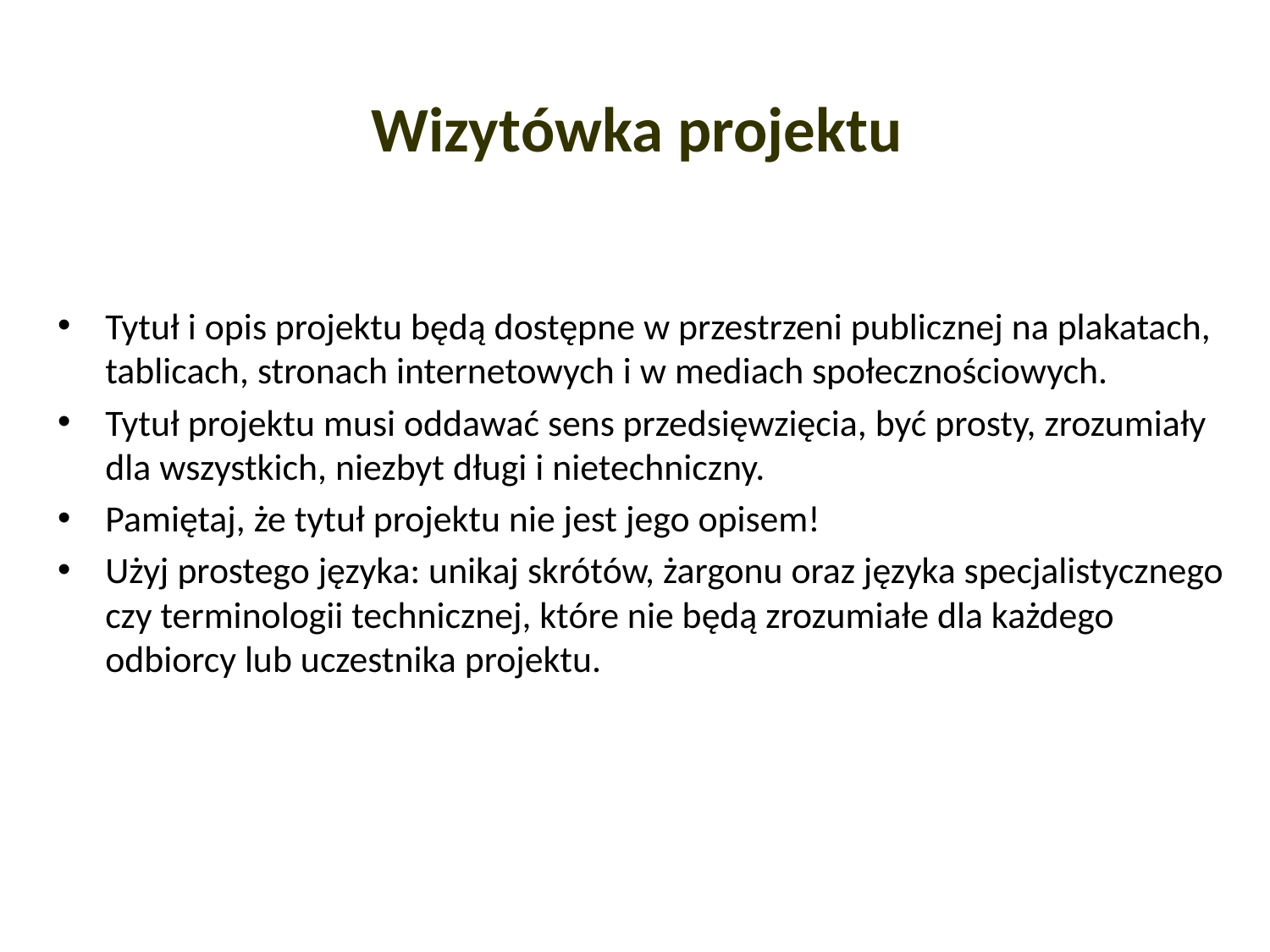

# Wizytówka projektu
Tytuł i opis projektu będą dostępne w przestrzeni publicznej na plakatach, tablicach, stronach internetowych i w mediach społecznościowych.
Tytuł projektu musi oddawać sens przedsięwzięcia, być prosty, zrozumiały dla wszystkich, niezbyt długi i nietechniczny.
Pamiętaj, że tytuł projektu nie jest jego opisem!
Użyj prostego języka: unikaj skrótów, żargonu oraz języka specjalistycznego czy terminologii technicznej, które nie będą zrozumiałe dla każdego odbiorcy lub uczestnika projektu.